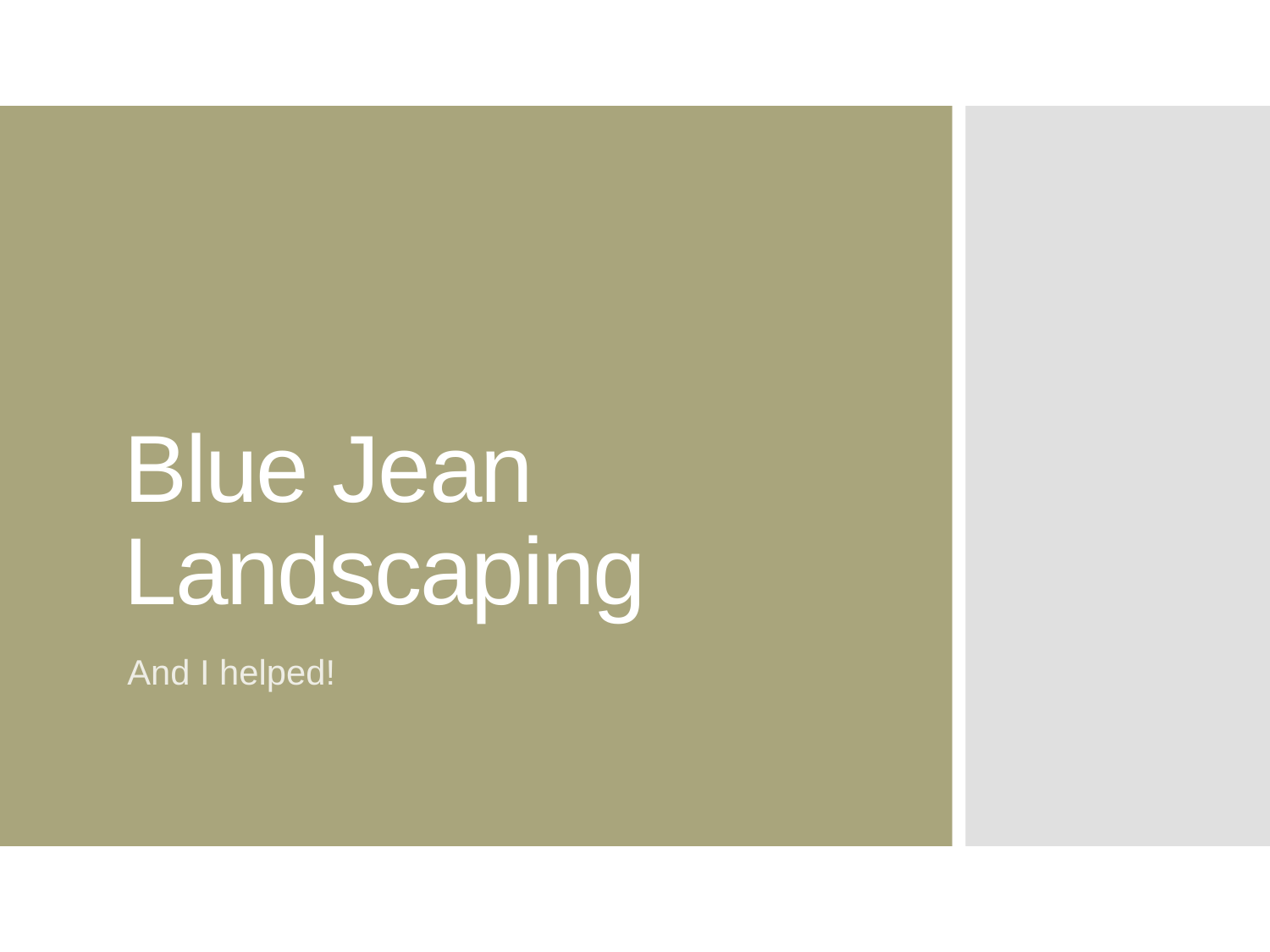

# Blue Jean Landscaping
And I helped!